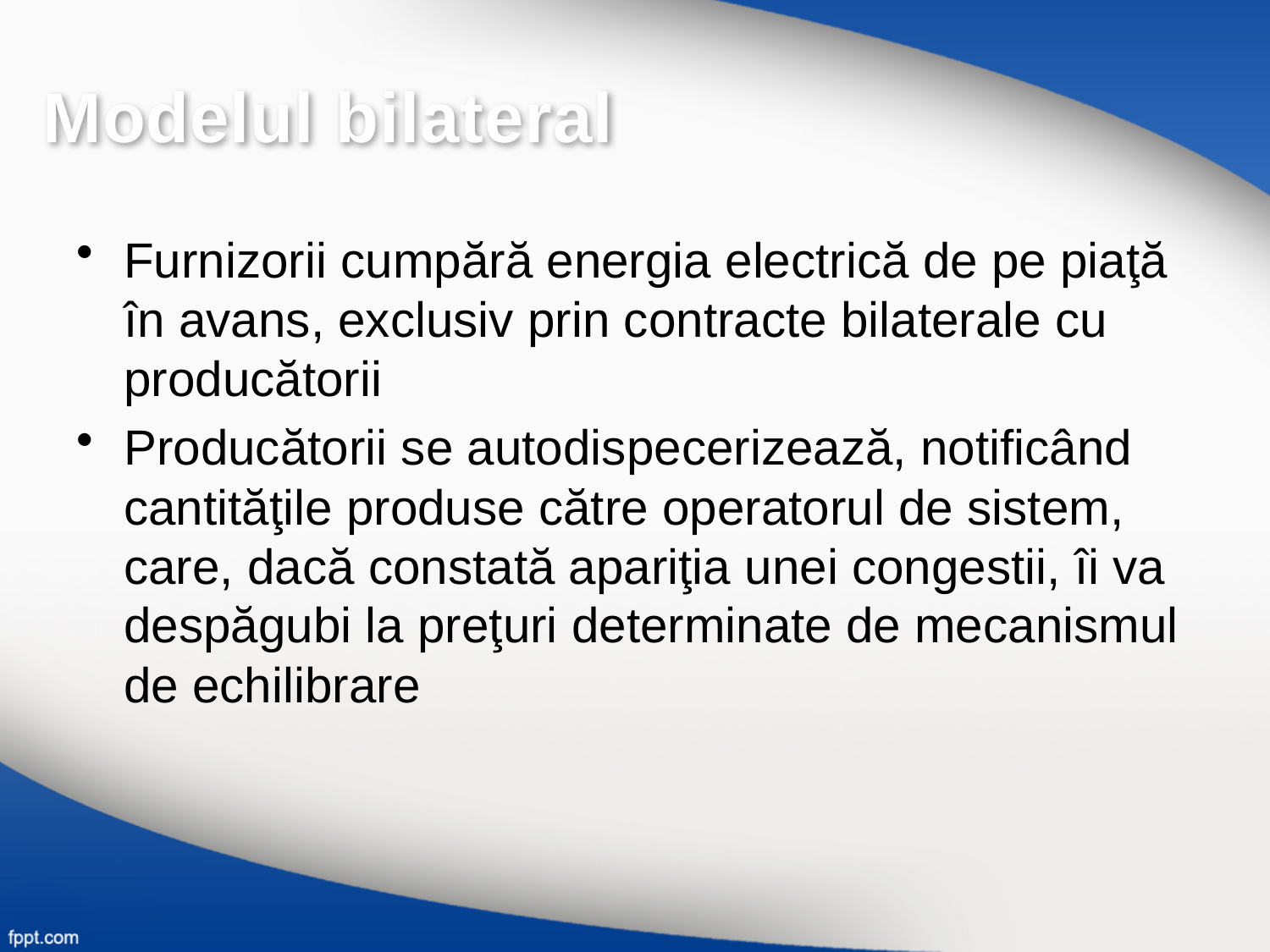

Modelul bilateral
Furnizorii cumpără energia electrică de pe piaţă în avans, exclusiv prin contracte bilaterale cu producătorii
Producătorii se autodispecerizează, notificând cantităţile produse către operatorul de sistem, care, dacă constată apariţia unei congestii, îi va despăgubi la preţuri determinate de mecanismul de echilibrare